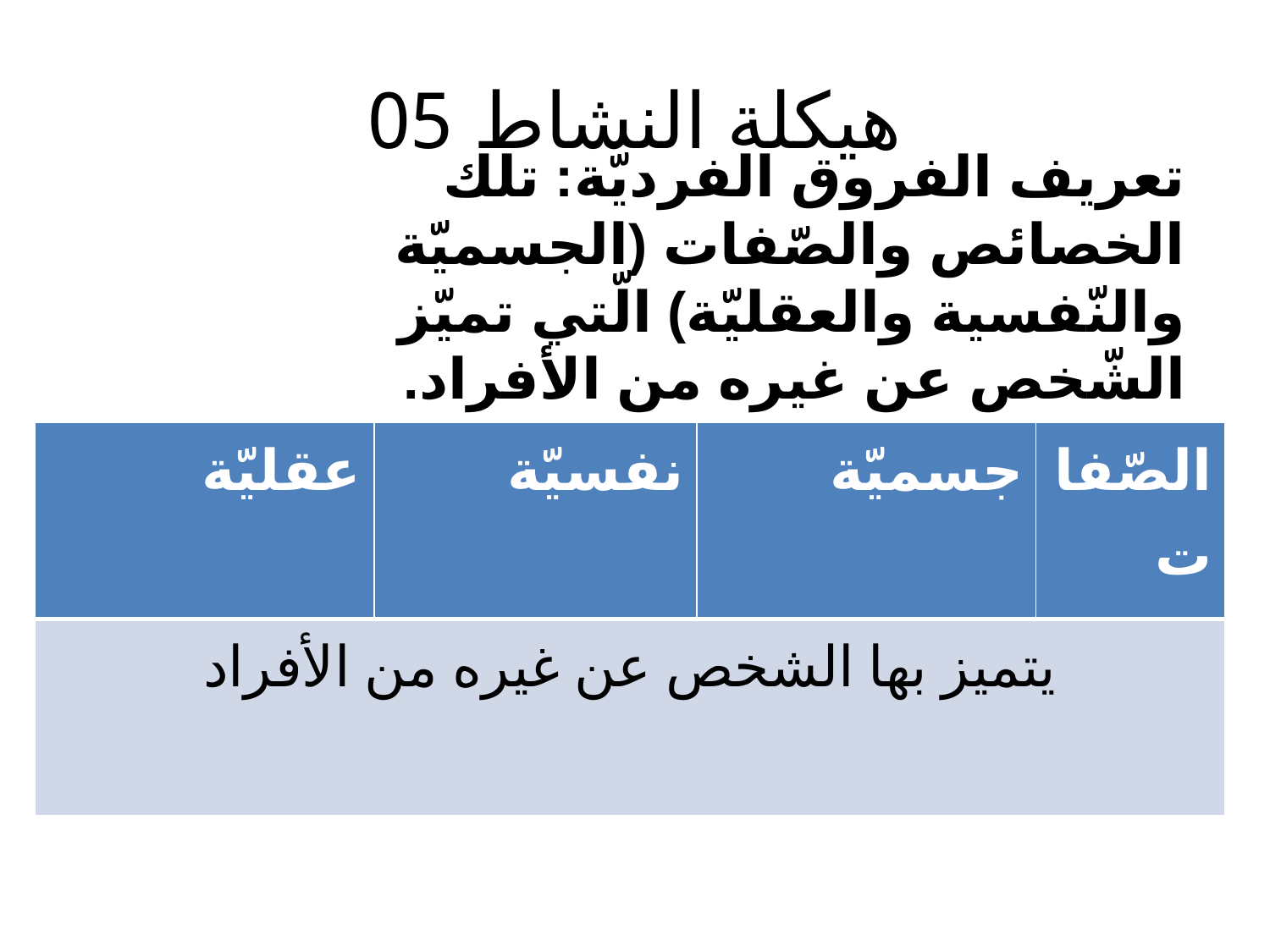

# هيكلة النشاط 05
تعريف الفروق الفرديّة: تلك الخصائص والصّفات (الجسميّة والنّفسية والعقليّة) الّتي تميّز الشّخص عن غيره من الأفراد.

| عقليّة | نفسيّة | جسميّة | الصّفات |
| --- | --- | --- | --- |
| يتميز بها الشخص عن غيره من الأفراد |  |  |  |